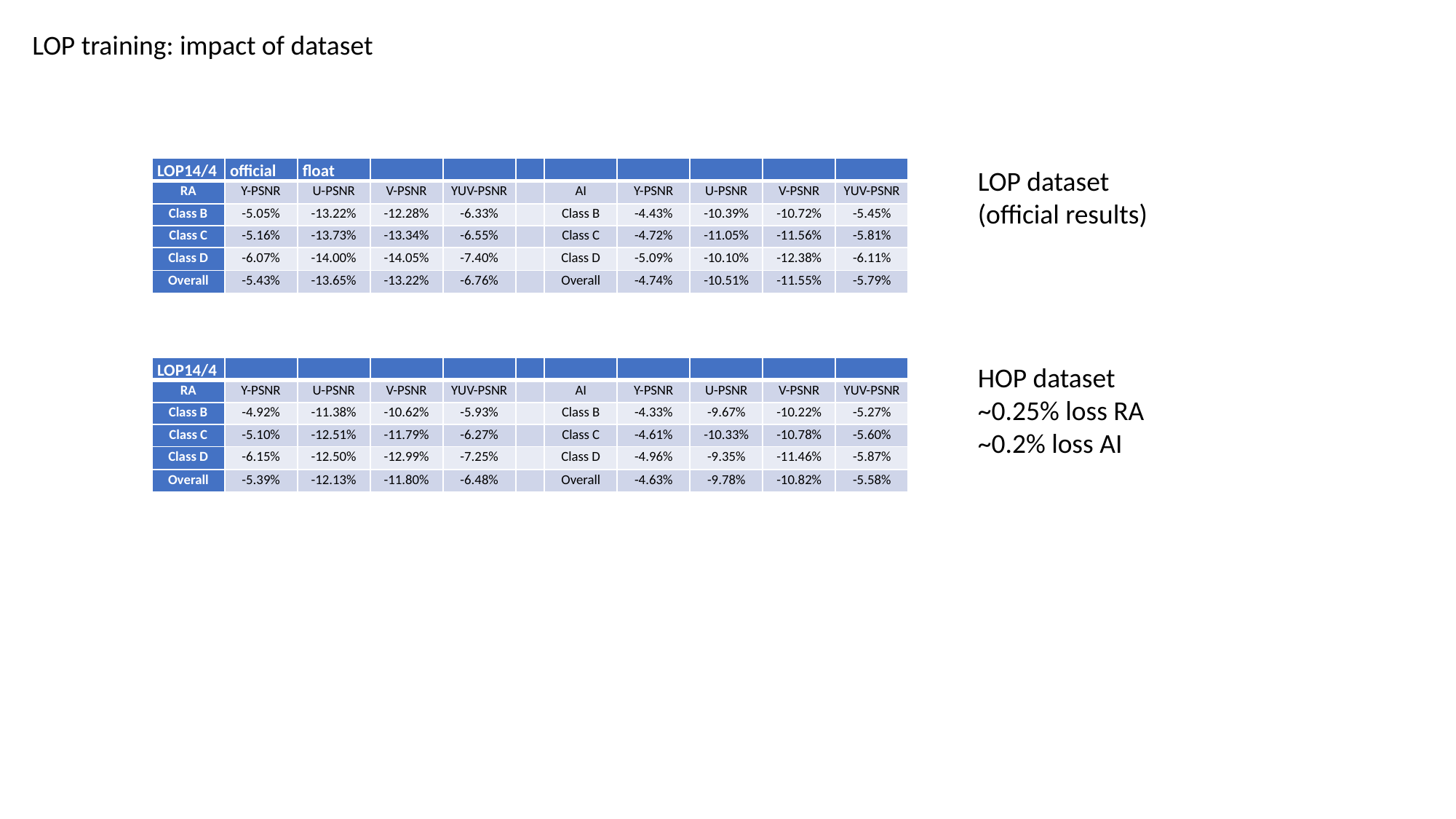

LOP training: impact of dataset
| LOP14/4 | official | float |  |  |  |  |  |  |  |  |
| --- | --- | --- | --- | --- | --- | --- | --- | --- | --- | --- |
| RA | Y-PSNR | U-PSNR | V-PSNR | YUV-PSNR |  | AI | Y-PSNR | U-PSNR | V-PSNR | YUV-PSNR |
| Class B | -5.05% | -13.22% | -12.28% | -6.33% |  | Class B | -4.43% | -10.39% | -10.72% | -5.45% |
| Class C | -5.16% | -13.73% | -13.34% | -6.55% |  | Class C | -4.72% | -11.05% | -11.56% | -5.81% |
| Class D | -6.07% | -14.00% | -14.05% | -7.40% |  | Class D | -5.09% | -10.10% | -12.38% | -6.11% |
| Overall | -5.43% | -13.65% | -13.22% | -6.76% |  | Overall | -4.74% | -10.51% | -11.55% | -5.79% |
LOP dataset
(official results)

HOP dataset
~0.25% loss RA
~0.2% loss AI
| LOP14/4 |  |  |  |  |  |  |  |  |  |  |
| --- | --- | --- | --- | --- | --- | --- | --- | --- | --- | --- |
| RA | Y-PSNR | U-PSNR | V-PSNR | YUV-PSNR |  | AI | Y-PSNR | U-PSNR | V-PSNR | YUV-PSNR |
| Class B | -4.92% | -11.38% | -10.62% | -5.93% |  | Class B | -4.33% | -9.67% | -10.22% | -5.27% |
| Class C | -5.10% | -12.51% | -11.79% | -6.27% |  | Class C | -4.61% | -10.33% | -10.78% | -5.60% |
| Class D | -6.15% | -12.50% | -12.99% | -7.25% |  | Class D | -4.96% | -9.35% | -11.46% | -5.87% |
| Overall | -5.39% | -12.13% | -11.80% | -6.48% |  | Overall | -4.63% | -9.78% | -10.82% | -5.58% |